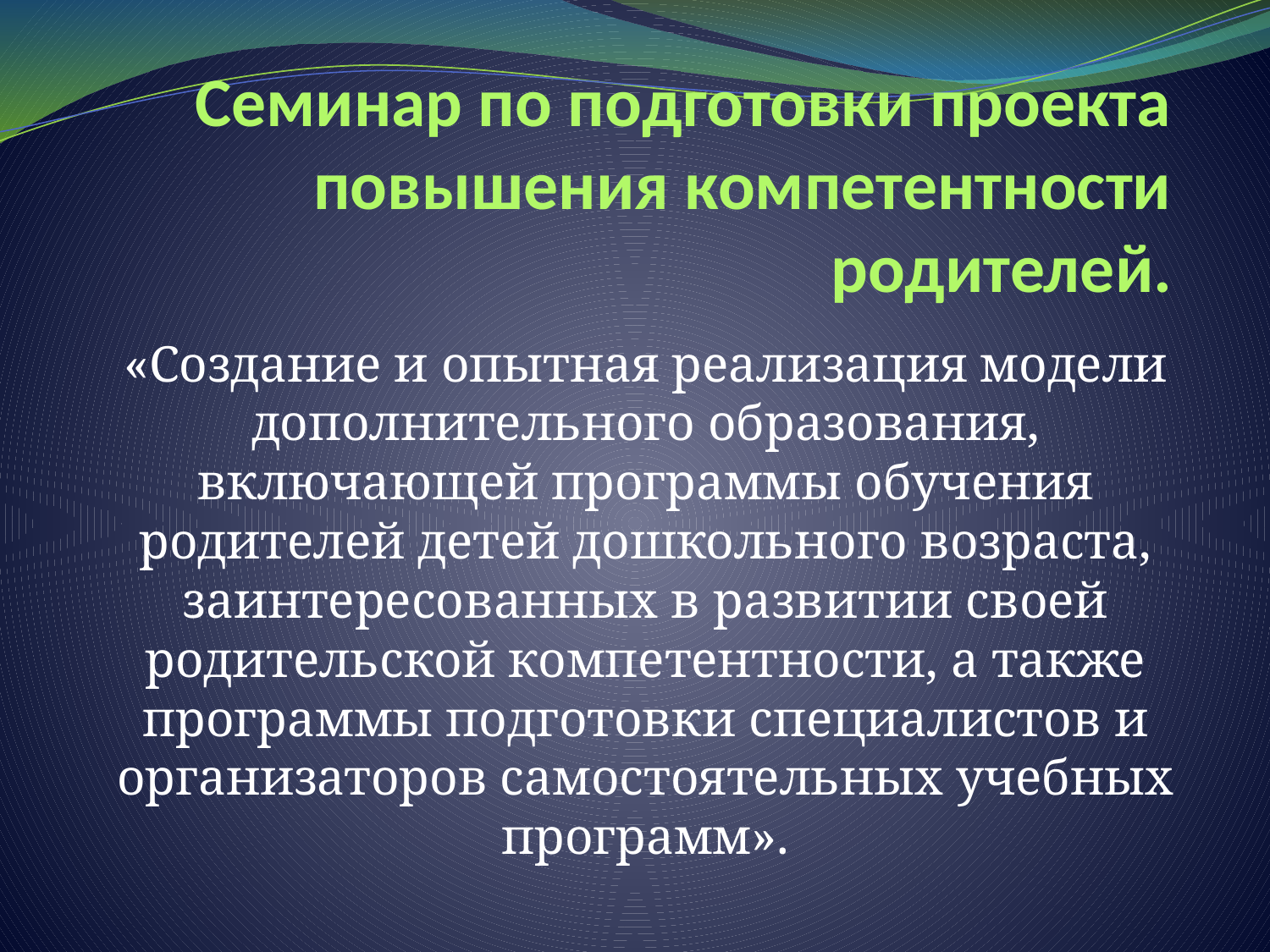

# Семинар по подготовки проекта повышения компетентности родителей.
«Создание и опытная реализация модели дополнительного образования, включающей программы обучения родителей детей дошкольного возраста, заинтересованных в развитии своей родительской компетентности, а также программы подготовки специалистов и организаторов самостоятельных учебных программ».